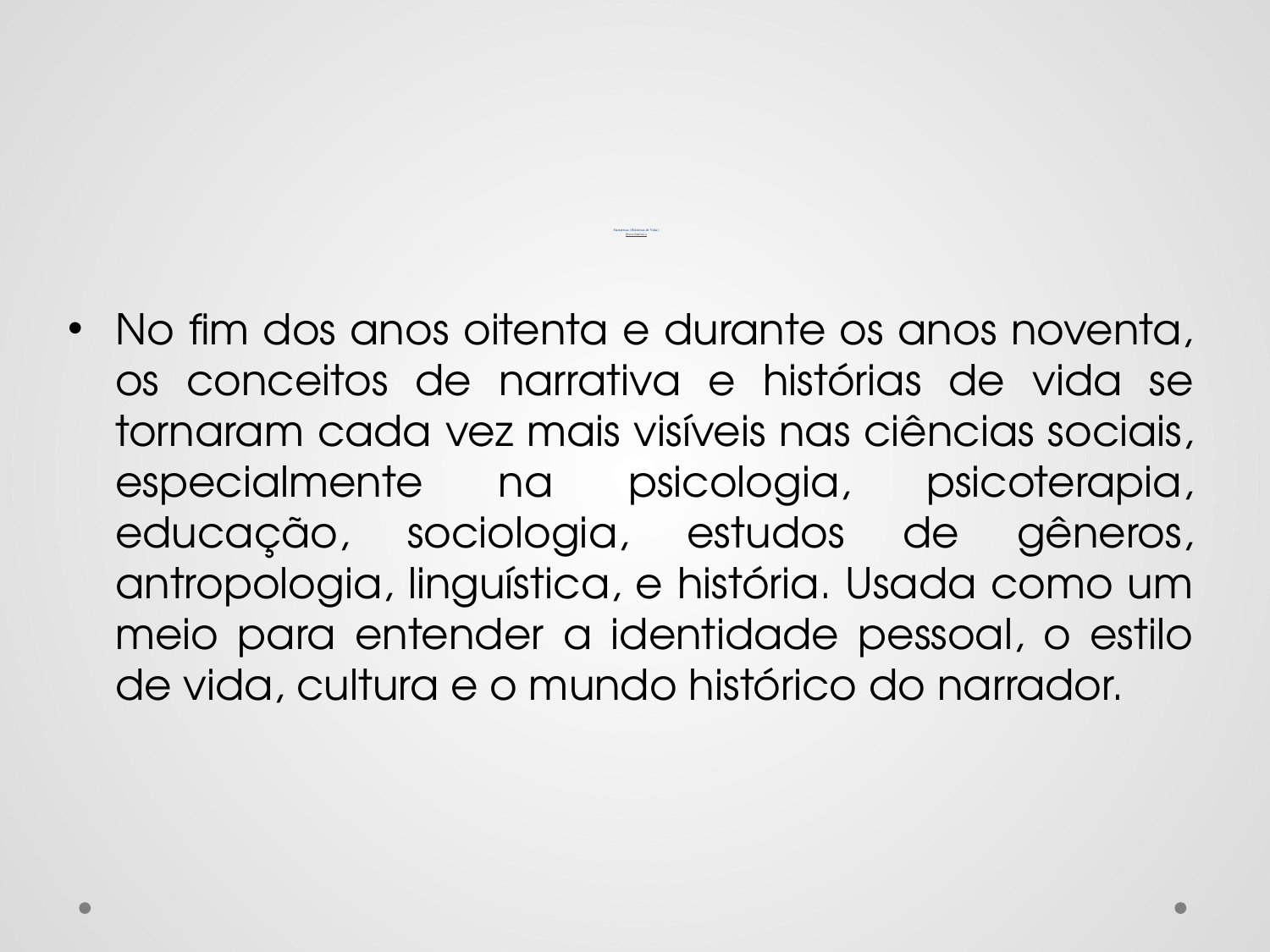

# Narrativas (Histórias de Vida): Breve histórico
No fim dos anos oitenta e durante os anos noventa, os conceitos de narrativa e histórias de vida se tornaram cada vez mais visíveis nas ciências sociais, especialmente na psicologia, psicoterapia, educação, sociologia, estudos de gêneros, antropologia, linguística, e história. Usada como um meio para entender a identidade pessoal, o estilo de vida, cultura e o mundo histórico do narrador.